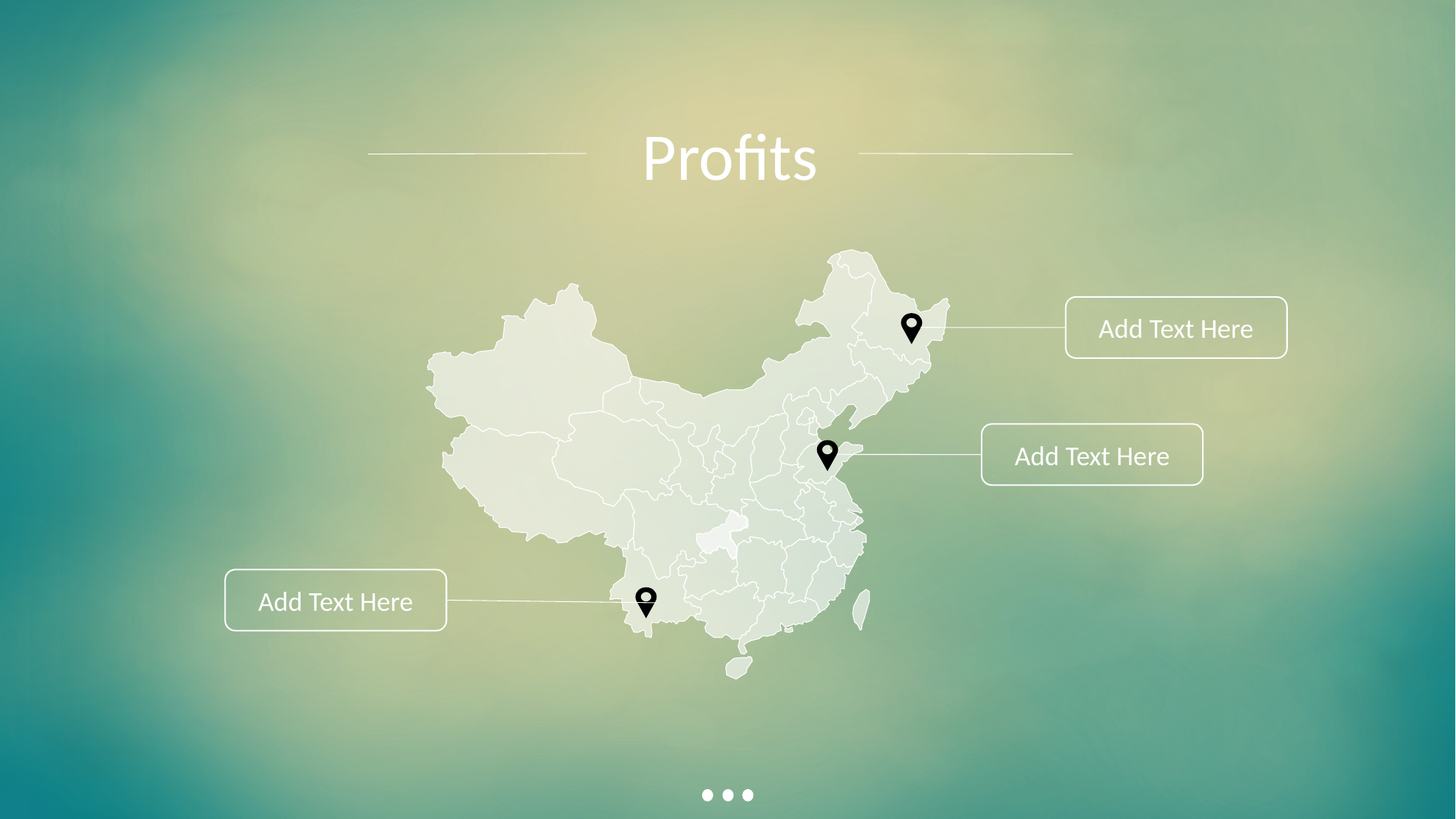

Profits

Add Text Here

Add Text Here

Add Text Here